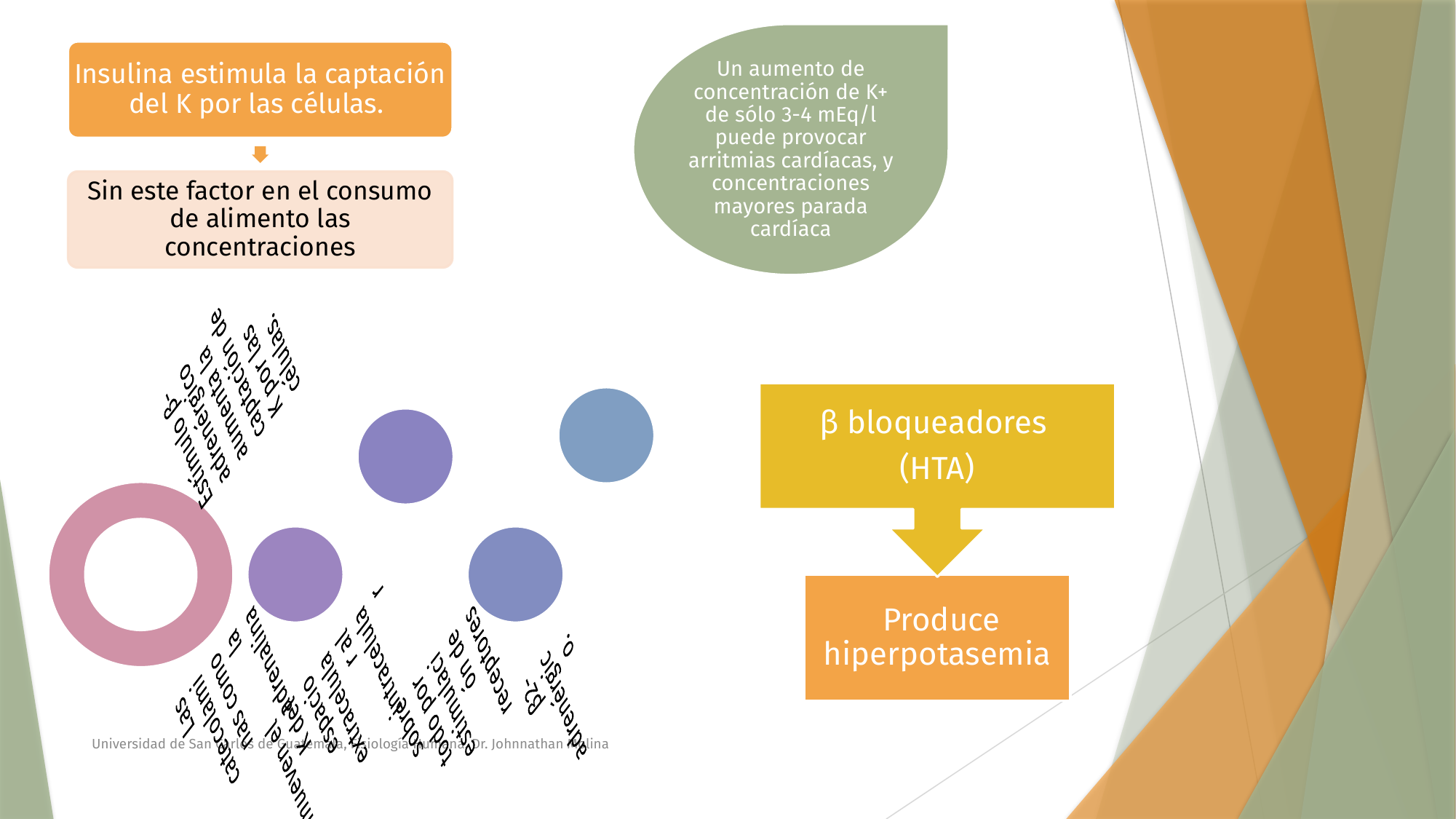

Un aumento de concentración de K+ de sólo 3-4 mEq/l puede provocar arritmias cardíacas, y concentraciones mayores parada cardíaca
Insulina estimula la captación del K por las células.
Sin este factor en el consumo de alimento las concentraciones
Estímulo β-adrenérgico aumenta la captación de K por las células.
Las catecolaminas como la adrenalina
mueven el K del espacio extracelular al intracelular
 sobre todo por estimulación de receptores
β2-adrenérgico.
 Produce hiperpotasemia
β bloqueadores
(HTA)
Universidad de San Carlos de Guatemala, Fisiología Humana, Dr. Johnnathan Molina